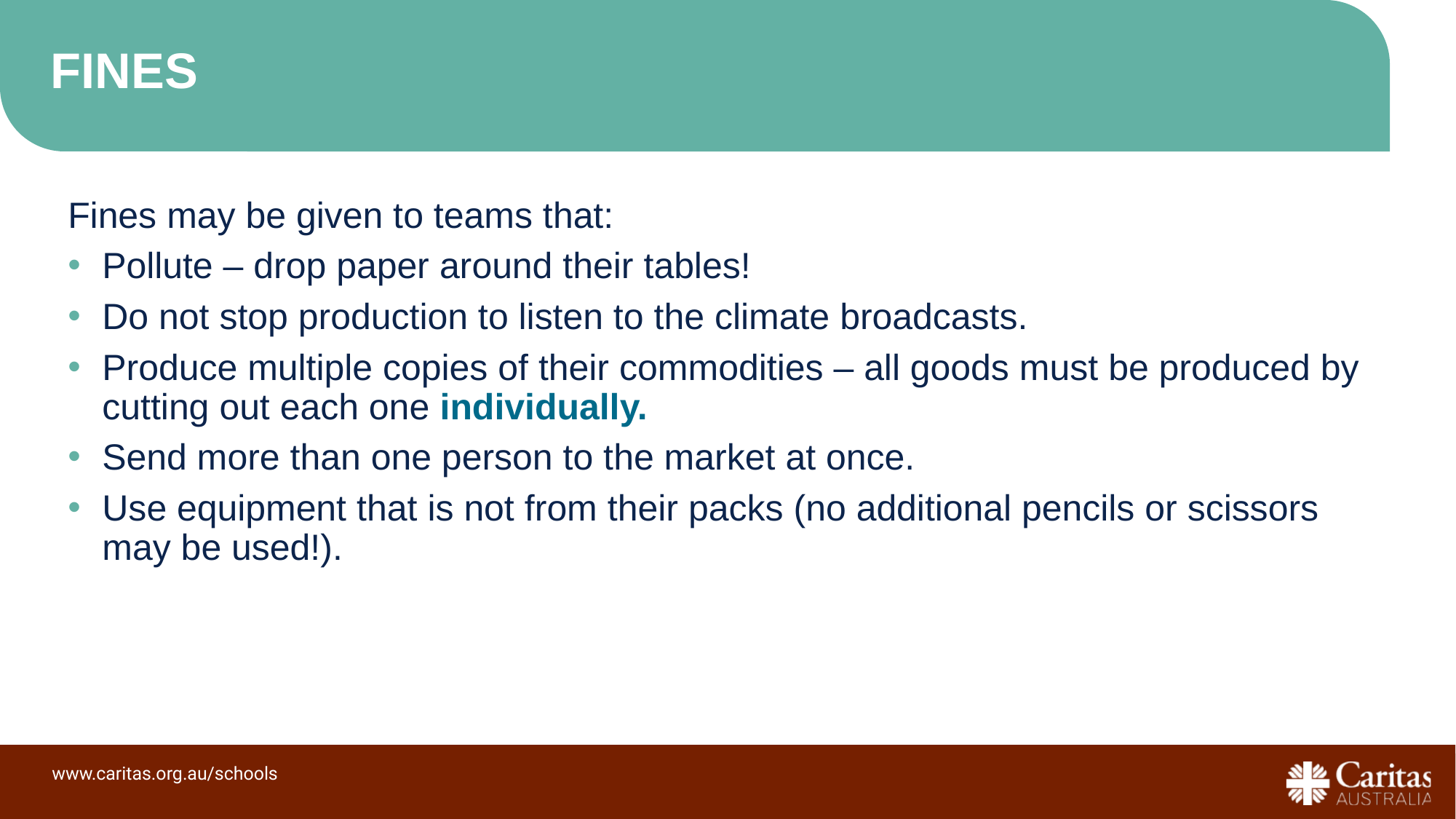

# Fines
Fines may be given to teams that:
Pollute – drop paper around their tables!
Do not stop production to listen to the climate broadcasts.
Produce multiple copies of their commodities – all goods must be produced by cutting out each one individually.
Send more than one person to the market at once.
Use equipment that is not from their packs (no additional pencils or scissors may be used!).

www.caritas.org.au/schools